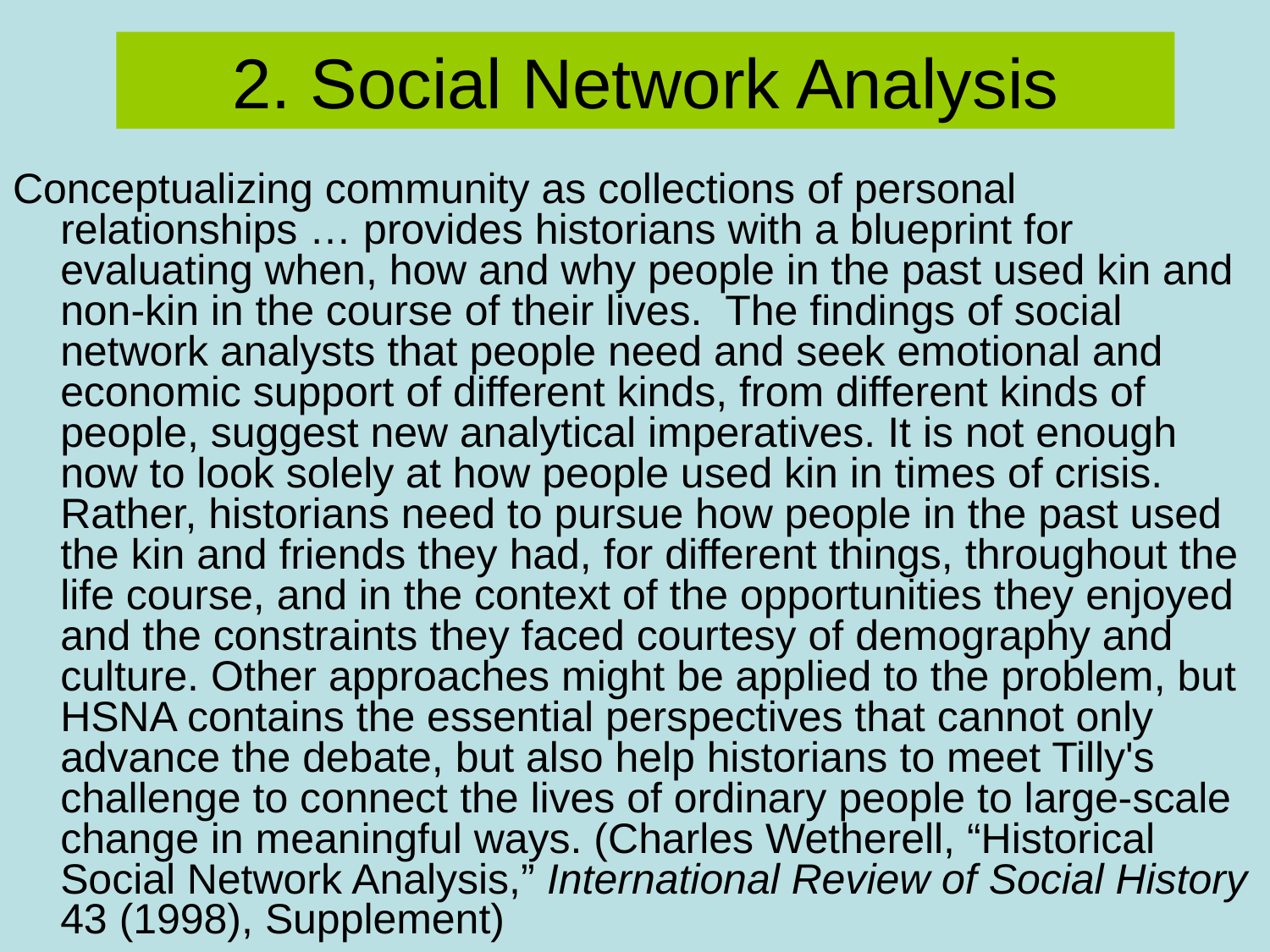

2. Social Network Analysis

Conceptualizing community as collections of personal relationships … provides historians with a blueprint for evaluating when, how and why people in the past used kin and non-kin in the course of their lives.  The findings of social network analysts that people need and seek emotional and economic support of different kinds, from different kinds of people, suggest new analytical imperatives. It is not enough now to look solely at how people used kin in times of crisis. Rather, historians need to pursue how people in the past used the kin and friends they had, for different things, throughout the life course, and in the context of the opportunities they enjoyed and the constraints they faced courtesy of demography and culture. Other approaches might be applied to the problem, but HSNA contains the essential perspectives that cannot only advance the debate, but also help historians to meet Tilly's challenge to connect the lives of ordinary people to large-scale change in meaningful ways. (Charles Wetherell, “Historical Social Network Analysis,” International Review of Social History 43 (1998), Supplement)